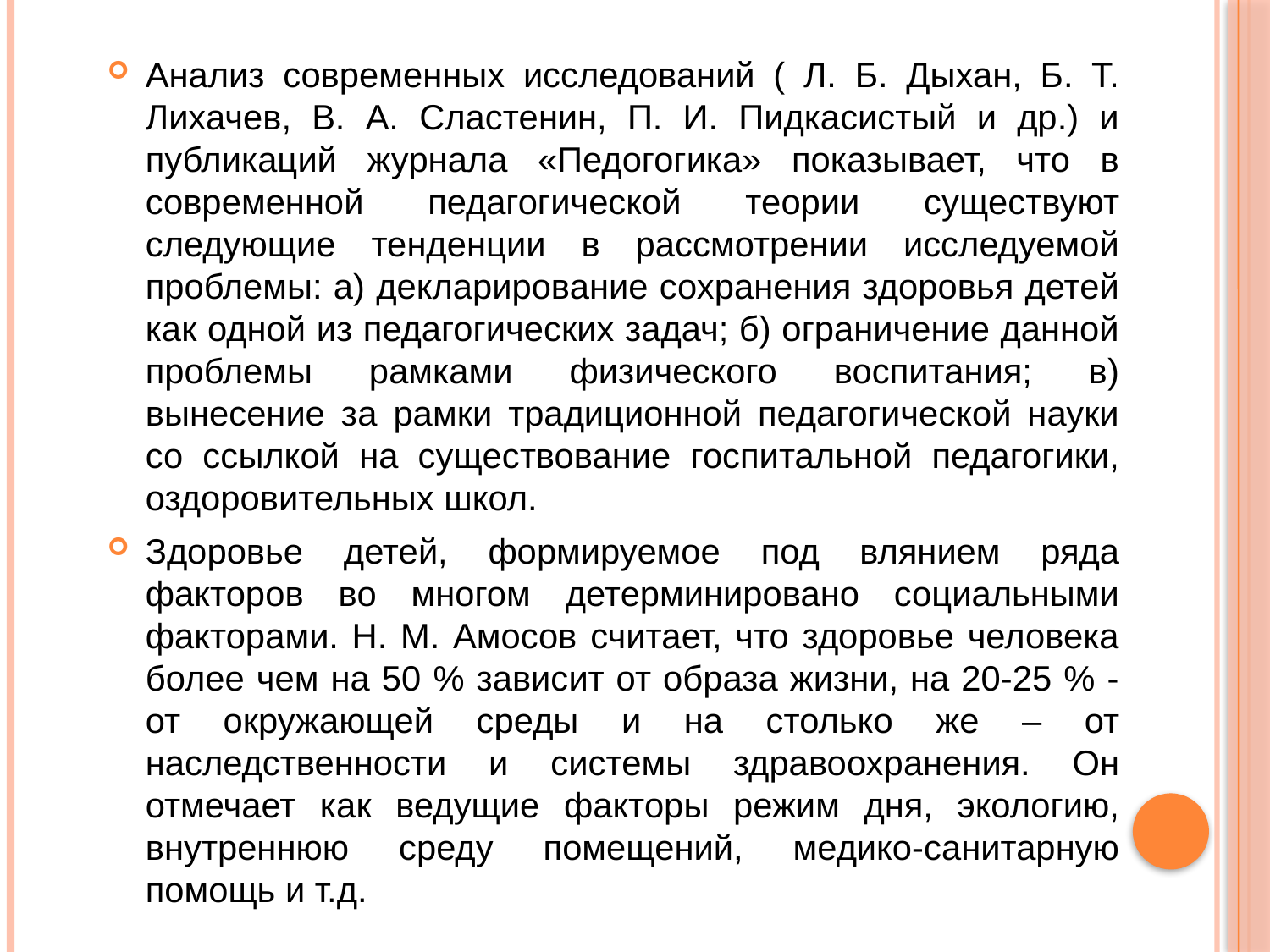

#
Анализ современных исследований ( Л. Б. Дыхан, Б. Т. Лихачев, В. А. Сластенин, П. И. Пидкасистый и др.) и публикаций журнала «Педогогика» показывает, что в современной педагогической теории существуют следующие тенденции в рассмотрении исследуемой проблемы: а) декларирование сохранения здоровья детей как одной из педагогических задач; б) ограничение данной проблемы рамками физического воспитания; в) вынесение за рамки традиционной педагогической науки со ссылкой на существование госпитальной педагогики, оздоровительных школ.
Здоровье детей, формируемое под влянием ряда факторов во многом детерминировано социальными факторами. Н. М. Амосов считает, что здоровье человека более чем на 50 % зависит от образа жизни, на 20-25 % - от окружающей среды и на столько же – от наследственности и системы здравоохранения. Он отмечает как ведущие факторы режим дня, экологию, внутреннюю среду помещений, медико-санитарную помощь и т.д.